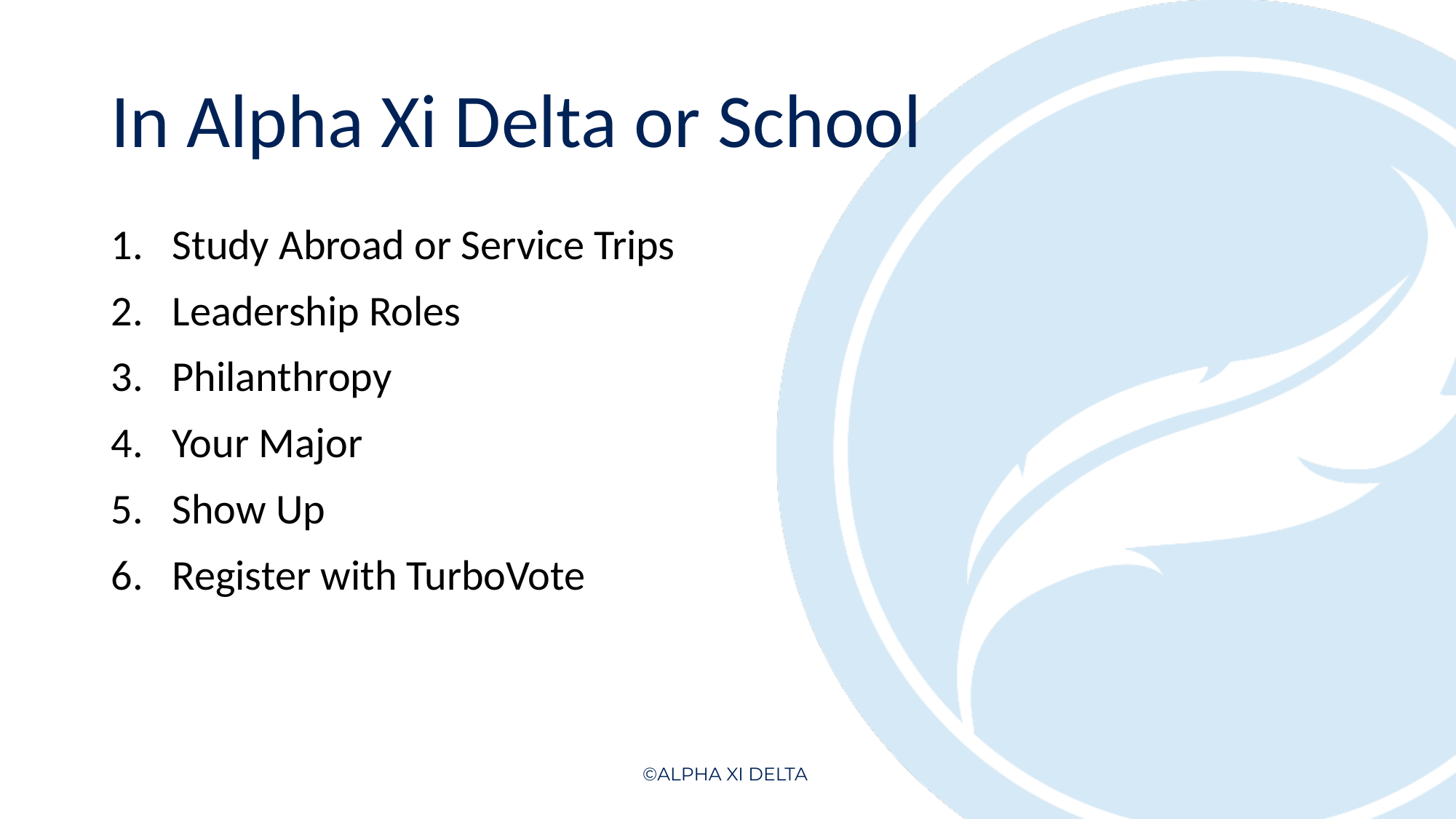

# In Alpha Xi Delta or School
Study Abroad or Service Trips
Leadership Roles
Philanthropy
Your Major
Show Up
Register with TurboVote
©ALPHA XI DELTA